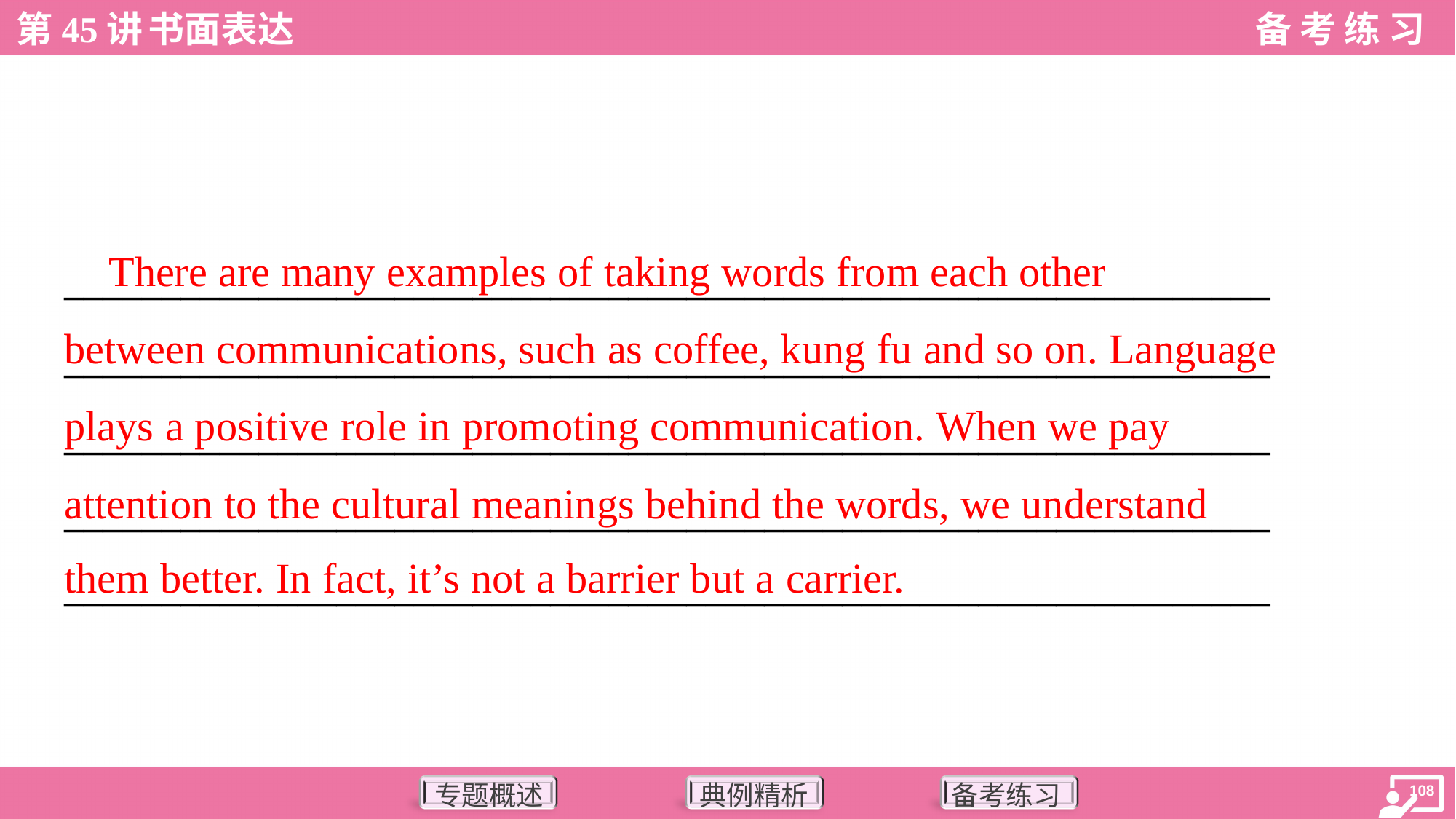

There are many examples of taking words from each other
between communications, such as coffee, kung fu and so on. Language
plays a positive role in promoting communication. When we pay
attention to the cultural meanings behind the words, we understand
them better. In fact, it’s not a barrier but a carrier.
______________________________________________________________
______________________________________________________________
______________________________________________________________
______________________________________________________________
______________________________________________________________